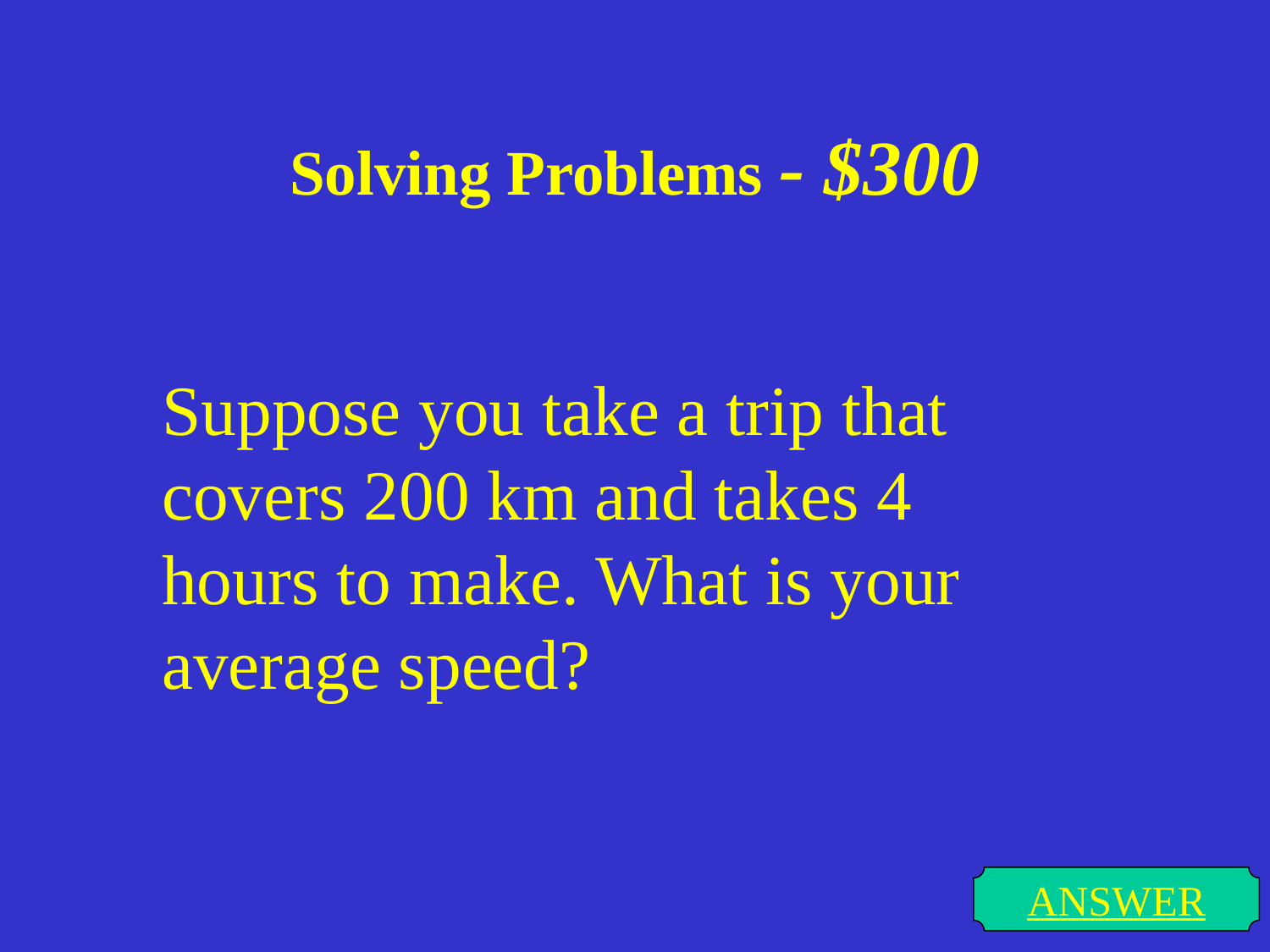

# Solving Problems - $300
Suppose you take a trip that covers 200 km and takes 4 hours to make. What is your average speed?

ANSWER